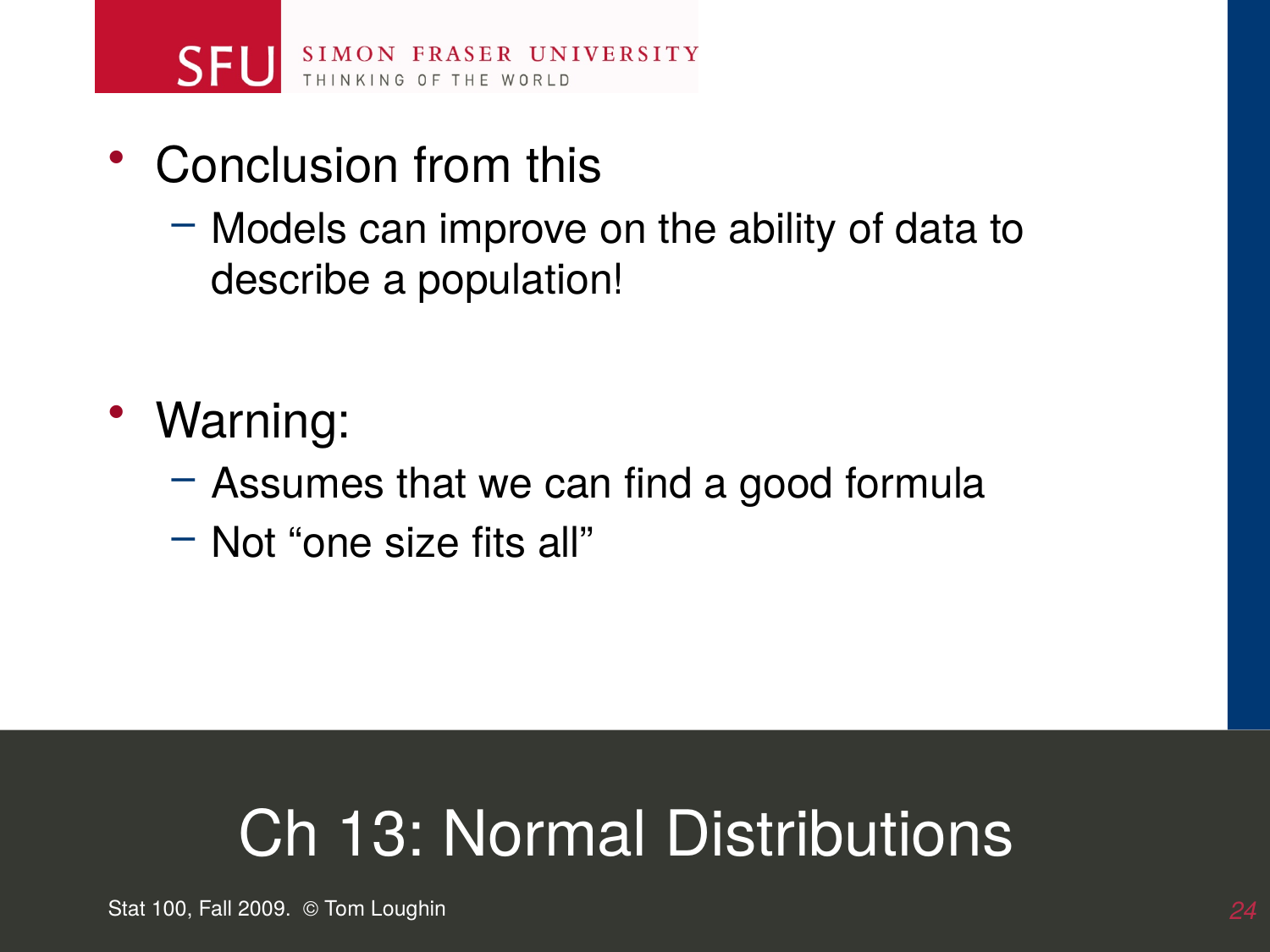

Conclusion from this
Models can improve on the ability of data to describe a population!

Warning:
Assumes that we can find a good formula
Not “one size fits all”
# Ch 13: Normal Distributions
Stat 100, Fall 2009.  © Tom Loughin
24